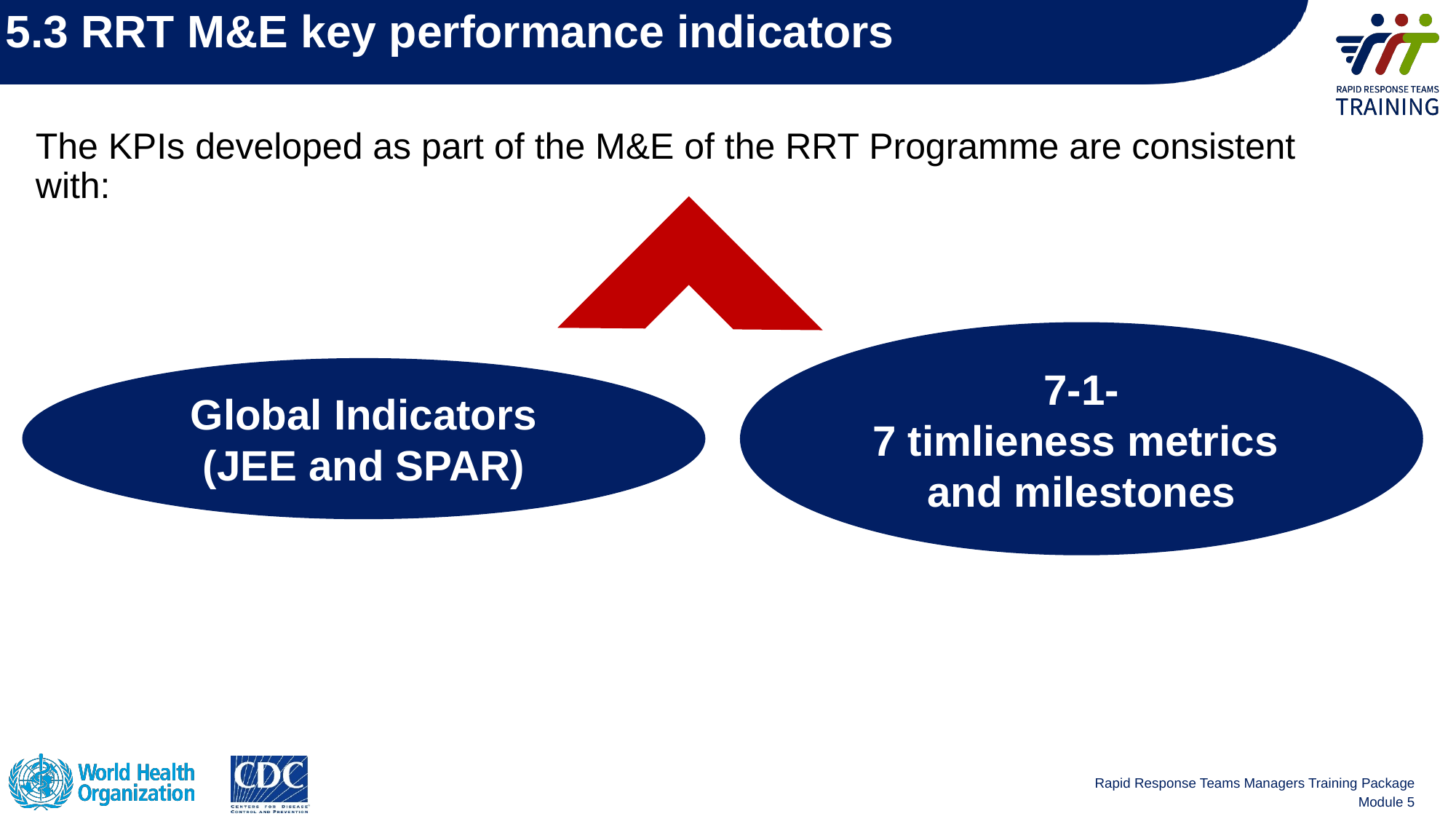

5.3 RRT M&E key performance indicators

The KPIs developed as part of the M&E of the RRT Programme are consistent with:

 Global Indicators
(JEE and SPAR)
7-1-7 timlieness metrics ​
and milestones